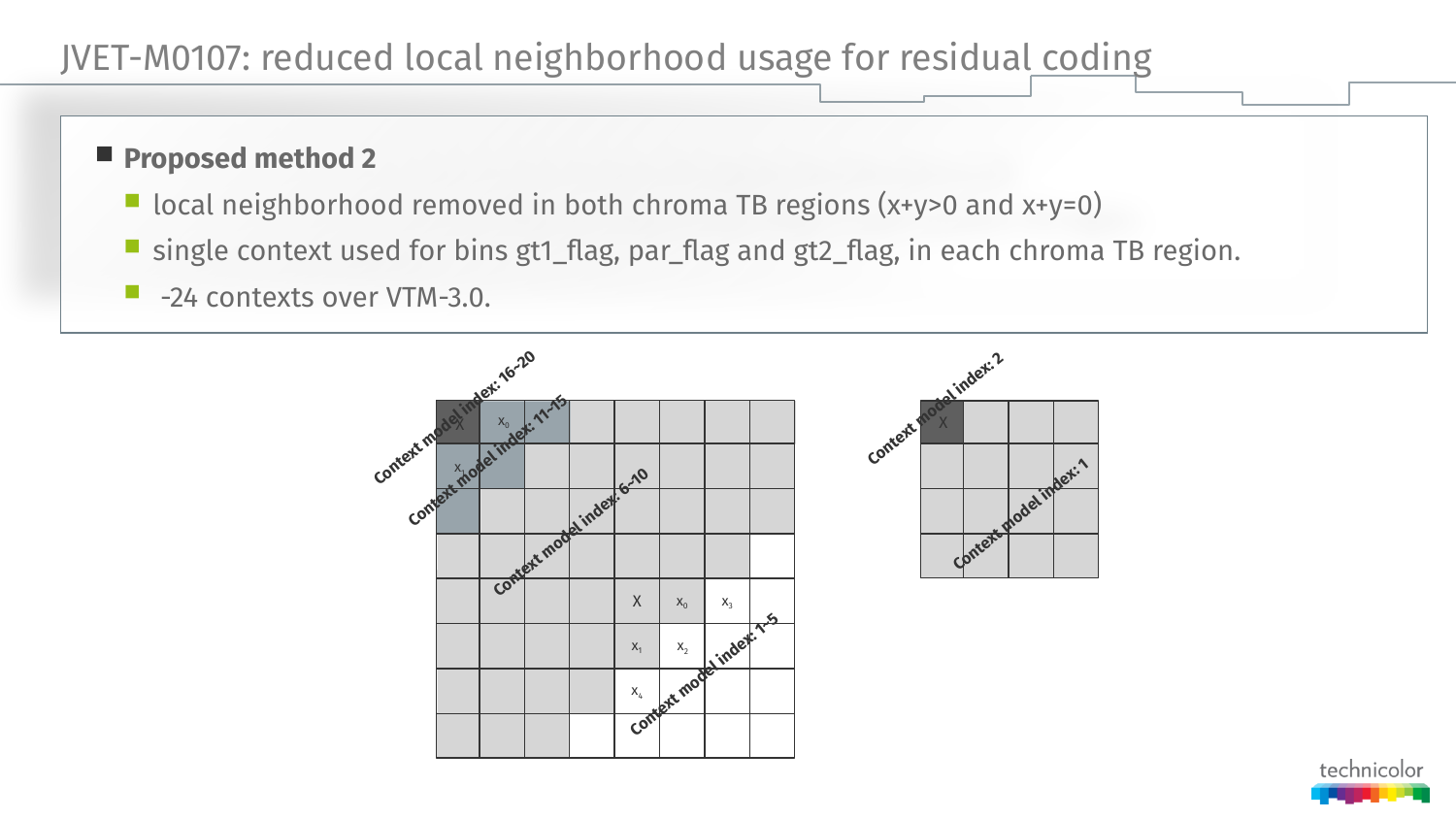

# JVET-M0107: reduced local neighborhood usage for residual coding
Proposed method 2
local neighborhood removed in both chroma TB regions (x+y>0 and x+y=0)
single context used for bins gt1_flag, par_flag and gt2_flag, in each chroma TB region.
 -24 contexts over VTM-3.0.

Context model index: 2
X

Context model index: 1

x0
Context model index: 16~20

x3
x0
X
x1
x2
x4

Context model index: 11~15
Context model index: 6~10
Context model index: 1~5
X

x1